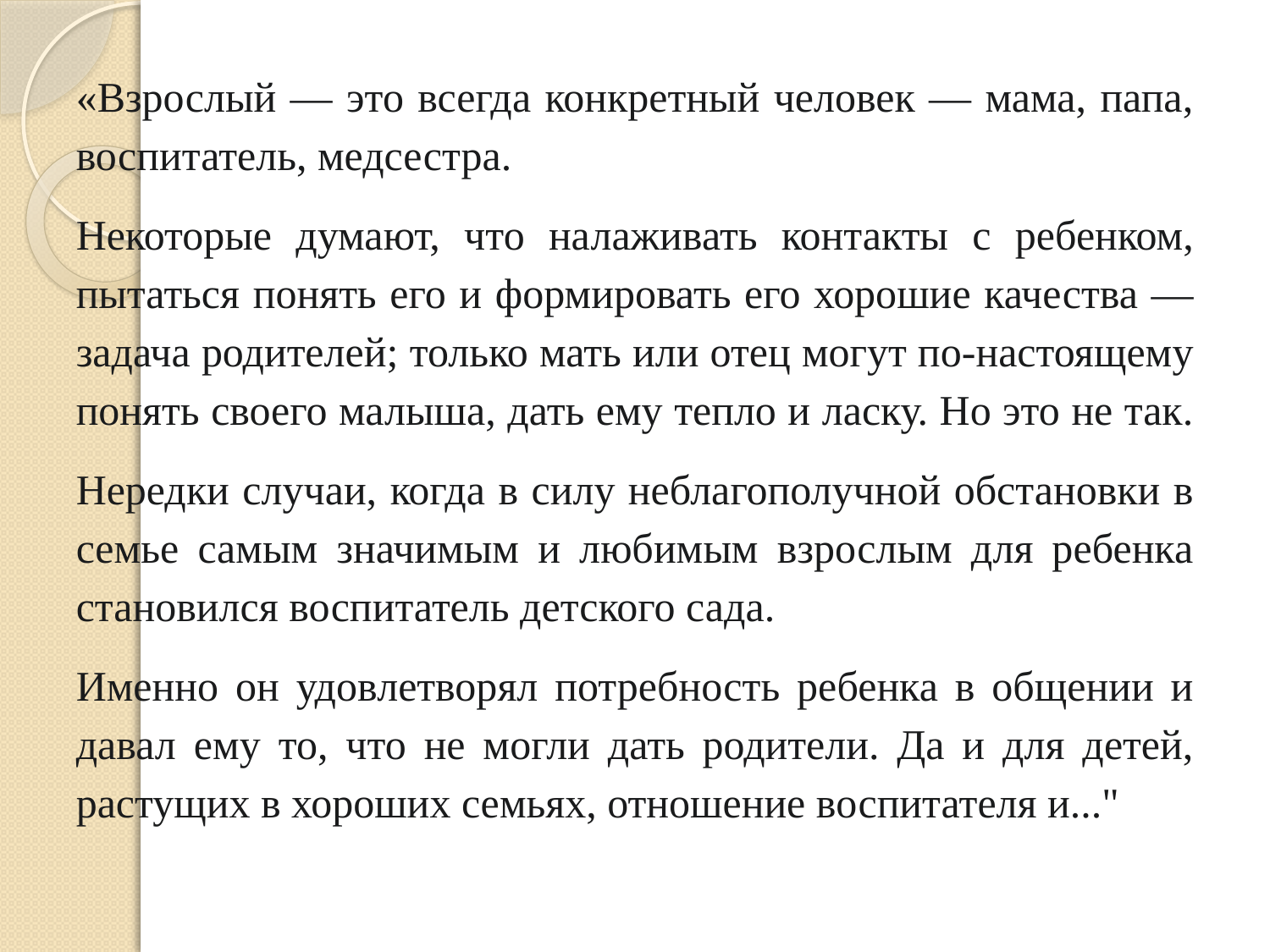

«Взрослый — это всегда конкретный человек — мама, папа, воспитатель, медсестра.
Некоторые думают, что налаживать контакты с ребенком, пытаться понять его и формировать его хорошие качества — задача родителей; только мать или отец могут по-настоящему понять своего малыша, дать ему тепло и ласку. Но это не так.
Нередки случаи, когда в силу неблагополучной обстановки в семье самым значимым и любимым взрослым для ребенка становился воспитатель детского сада.
Именно он удовлетворял потребность ребенка в общении и давал ему то, что не могли дать родители. Да и для детей, растущих в хороших семьях, отношение воспитателя и..."